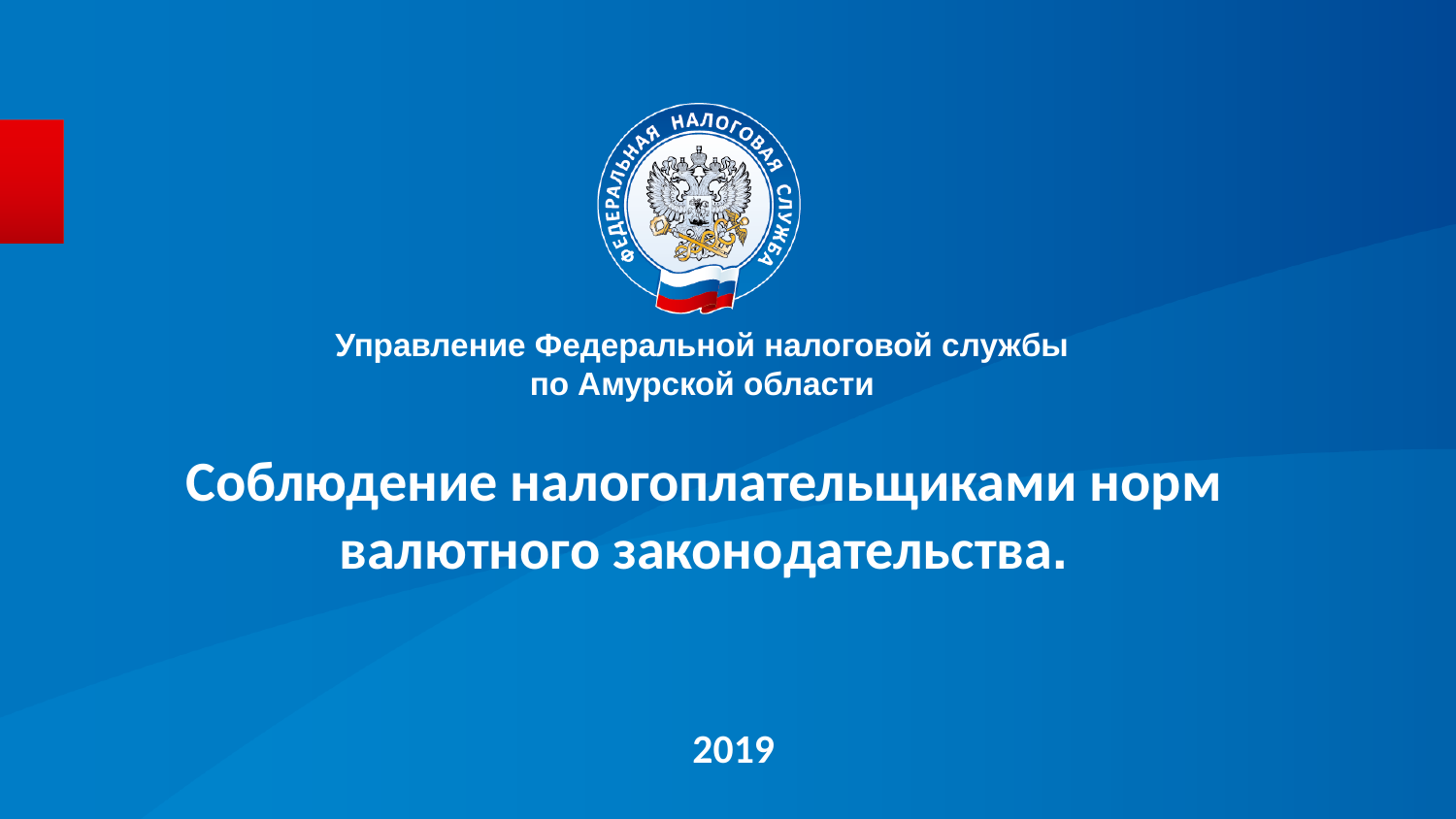

Управление Федеральной налоговой службы
по Амурской области
# Соблюдение налогоплательщиками норм валютного законодательства.
2019